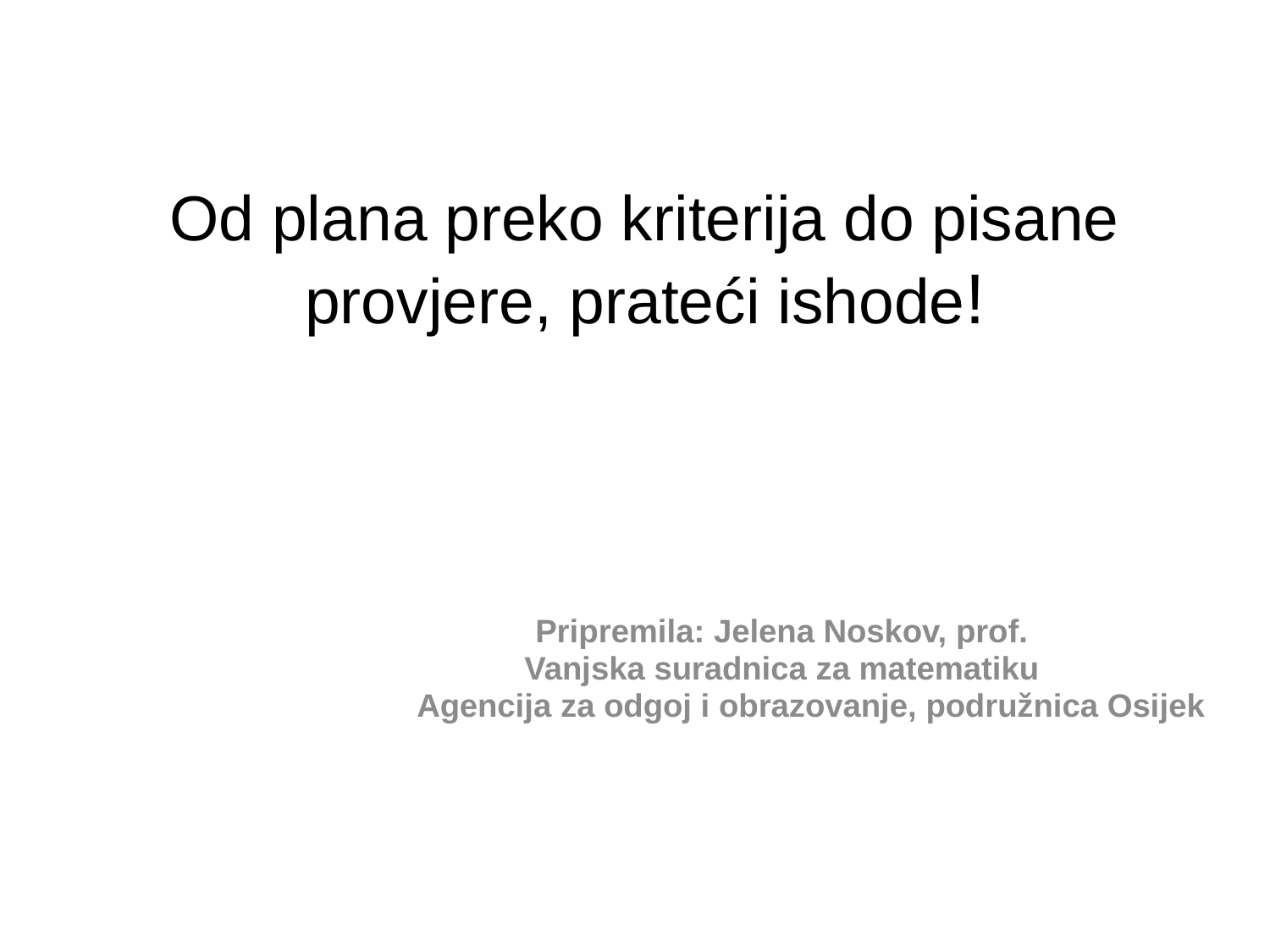

# Od plana preko kriterija do pisane provjere, prateći ishode!

Pripremila: Jelena Noskov, prof.
Vanjska suradnica za matematiku
	Agencija za odgoj i obrazovanje, podružnica Osijek